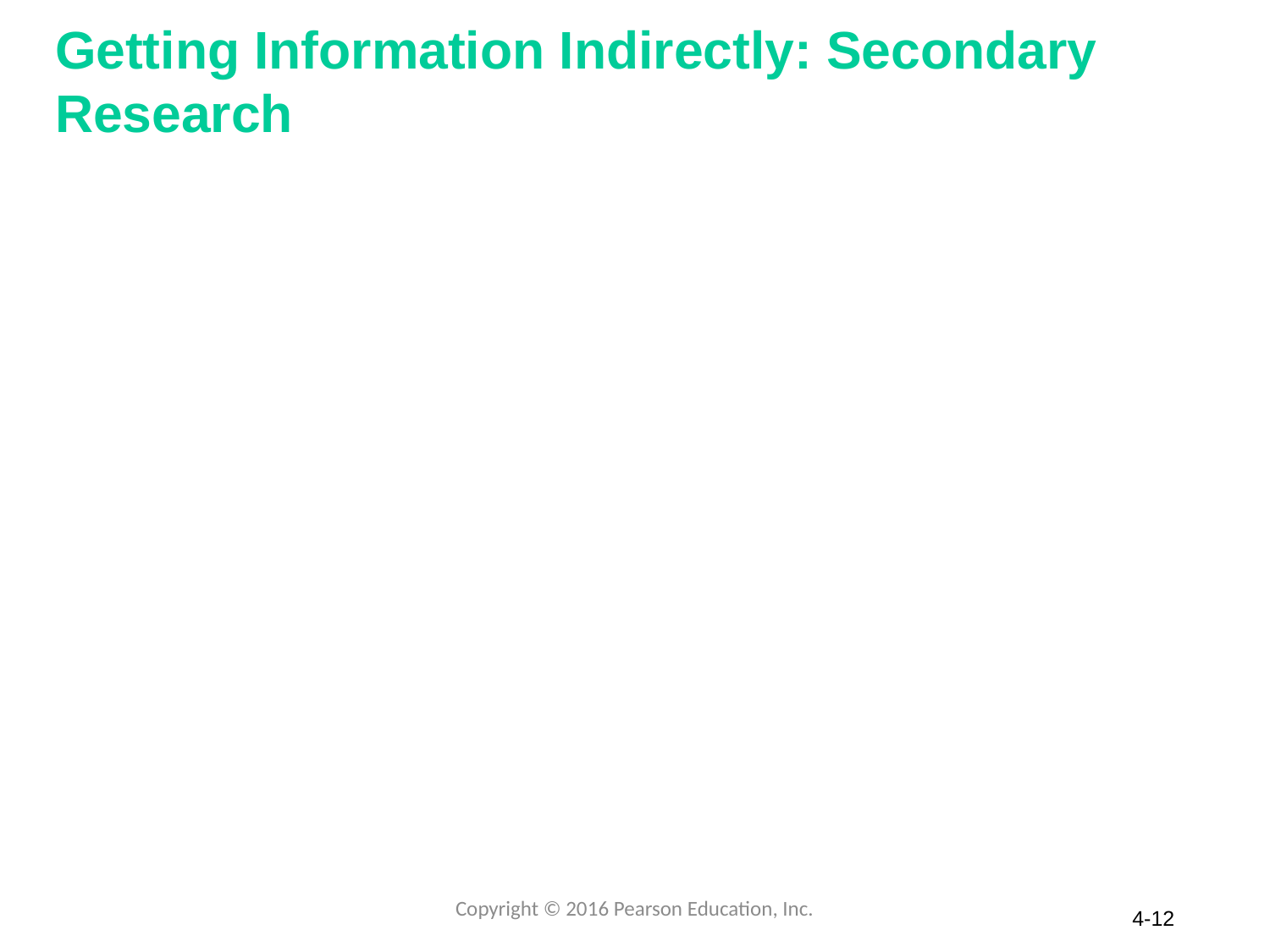

# Getting Information Indirectly: Secondary Research

Copyright © 2016 Pearson Education, Inc.